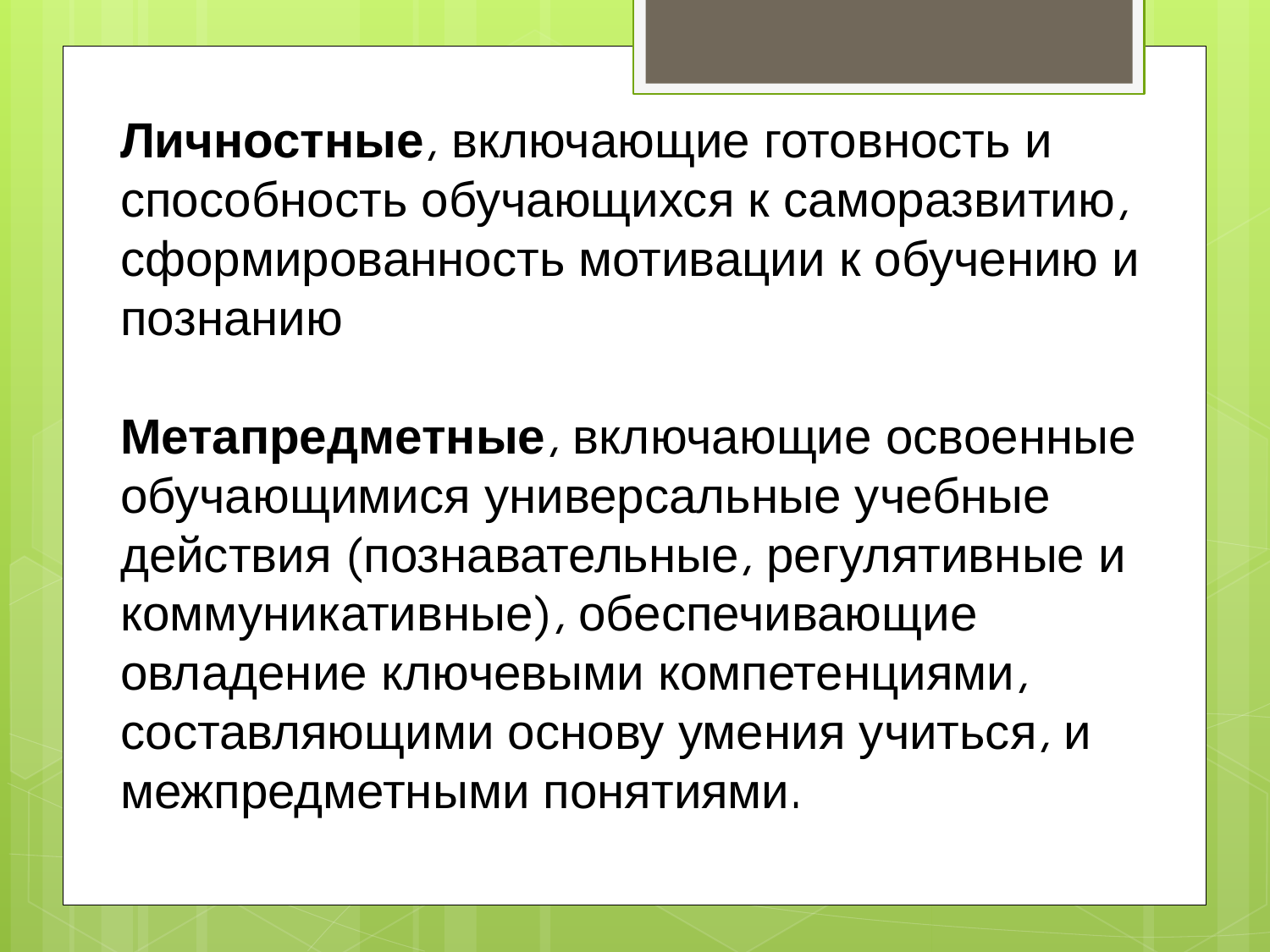

Личностные, включающие готовность и способность обучающихся к саморазвитию, сформированность мотивации к обучению и познанию

Метапредметные, включающие освоенные обучающимися универсальные учебные действия (познавательные, регулятивные и коммуникативные), обеспечивающие овладение ключевыми компетенциями, составляющими основу умения учиться, и межпредметными понятиями.